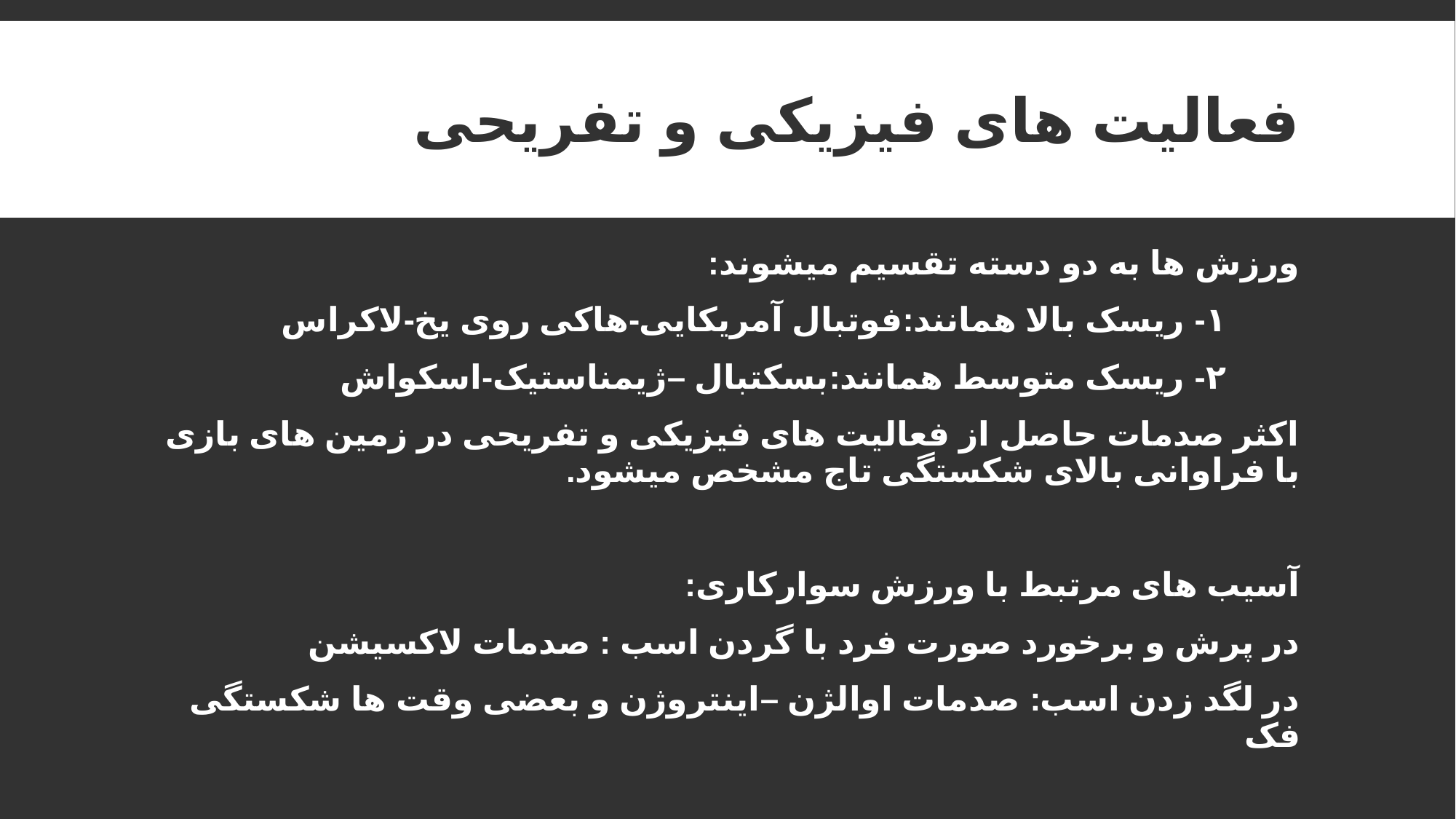

# فعالیت های فیزیکی و تفریحی
ورزش ها به دو دسته تقسیم میشوند:
        ۱- ریسک بالا همانند:فوتبال آمریکایی-هاکی روی یخ-لاکراس
        ۲- ریسک متوسط همانند:بسکتبال –ژیمناستیک-اسکواش
اکثر صدمات حاصل از فعالیت های فیزیکی و تفریحی در زمین های بازی با فراوانی بالای شکستگی تاج مشخص میشود.

آسیب های مرتبط با ورزش سوارکاری:
در پرش و برخورد صورت فرد با گردن اسب : صدمات لاکسیشن
در لگد زدن اسب: صدمات اوالژن –اینتروژن و بعضی وقت ها شکستگی فک